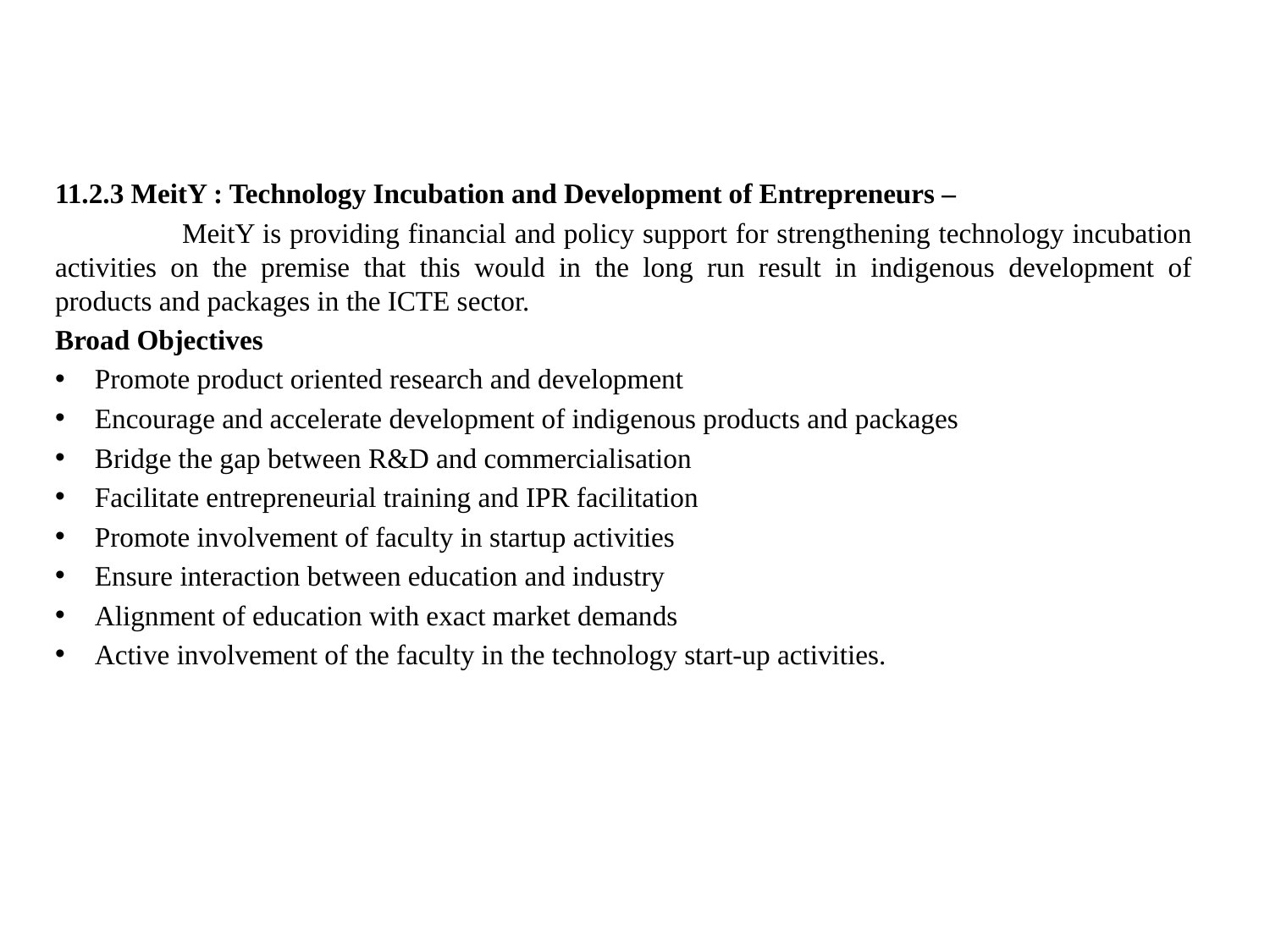

11.2.3 MeitY : Technology Incubation and Development of Entrepreneurs –
	MeitY is providing financial and policy support for strengthening technology incubation activities on the premise that this would in the long run result in indigenous development of products and packages in the ICTE sector.
Broad Objectives
Promote product oriented research and development
Encourage and accelerate development of indigenous products and packages
Bridge the gap between R&D and commercialisation
Facilitate entrepreneurial training and IPR facilitation
Promote involvement of faculty in startup activities
Ensure interaction between education and industry
Alignment of education with exact market demands
Active involvement of the faculty in the technology start-up activities.